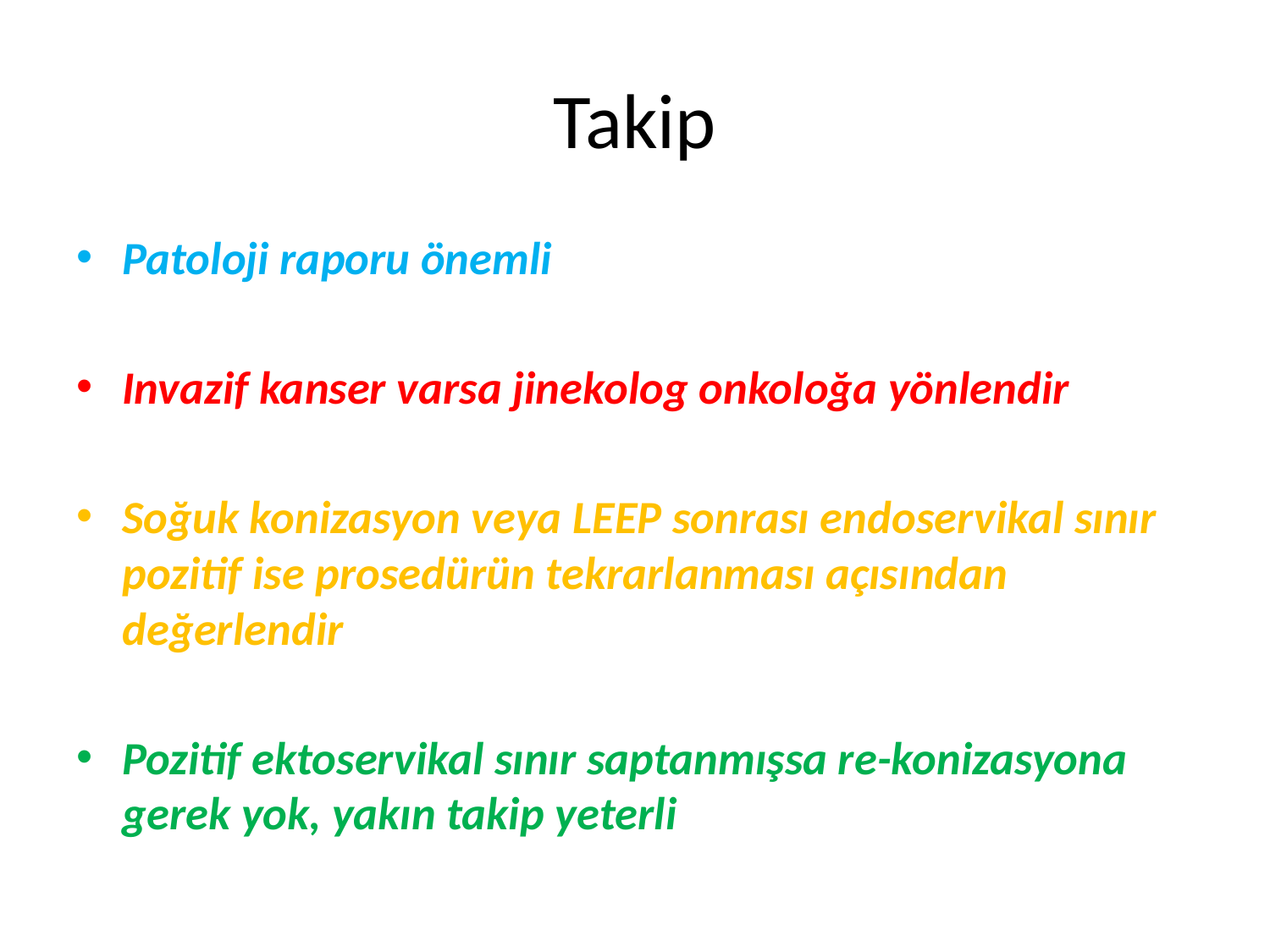

# Takip
Patoloji raporu önemli

Invazif kanser varsa jinekolog onkoloğa yönlendir

Soğuk konizasyon veya LEEP sonrası endoservikal sınır pozitif ise prosedürün tekrarlanması açısından değerlendir

Pozitif ektoservikal sınır saptanmışsa re-konizasyona gerek yok, yakın takip yeterli